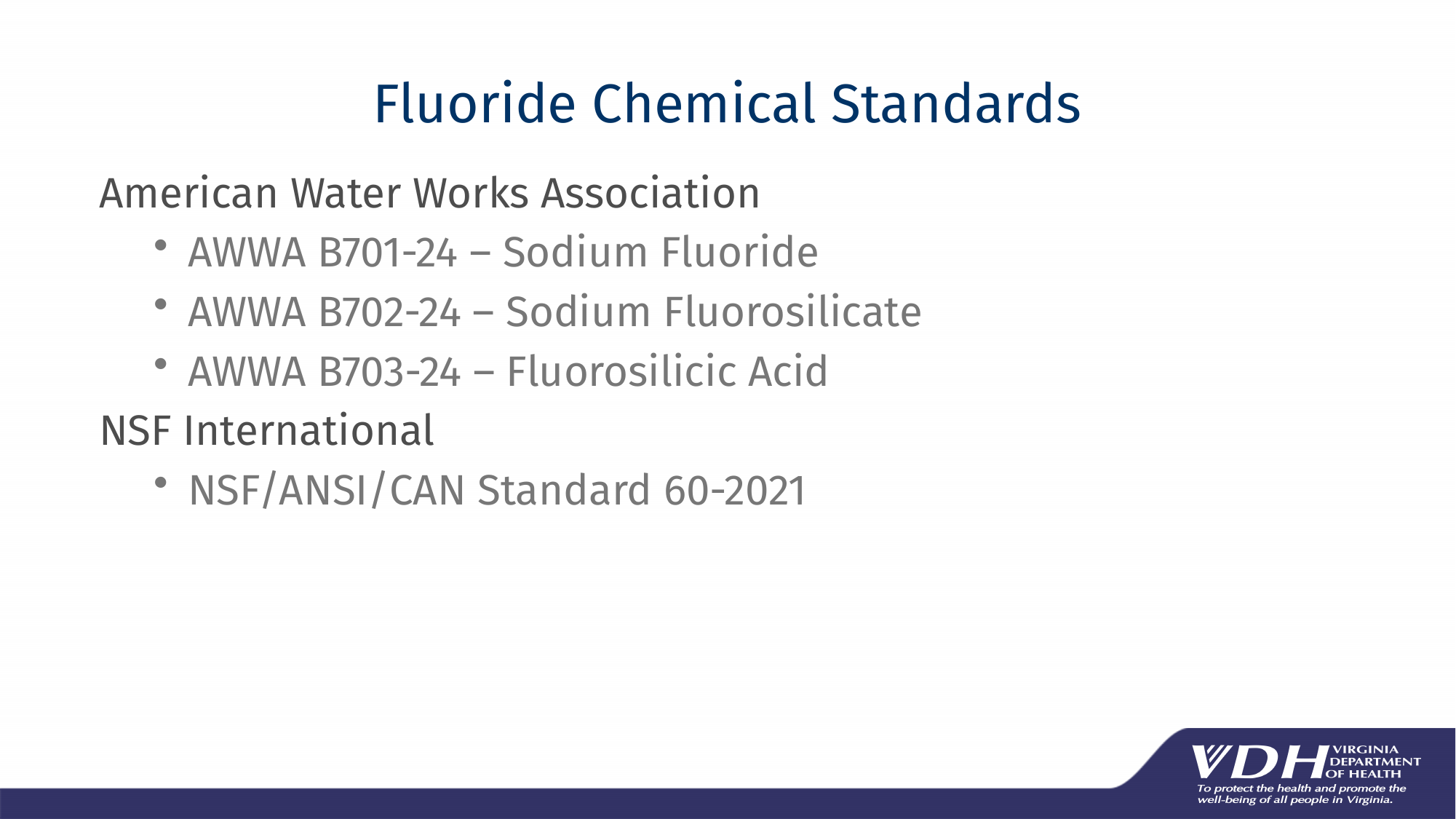

# Fluoride Chemical Standards
American Water Works Association
AWWA B701-24 – Sodium Fluoride
AWWA B702-24 – Sodium Fluorosilicate
AWWA B703-24 – Fluorosilicic Acid
NSF International
NSF/ANSI/CAN Standard 60-2021

19